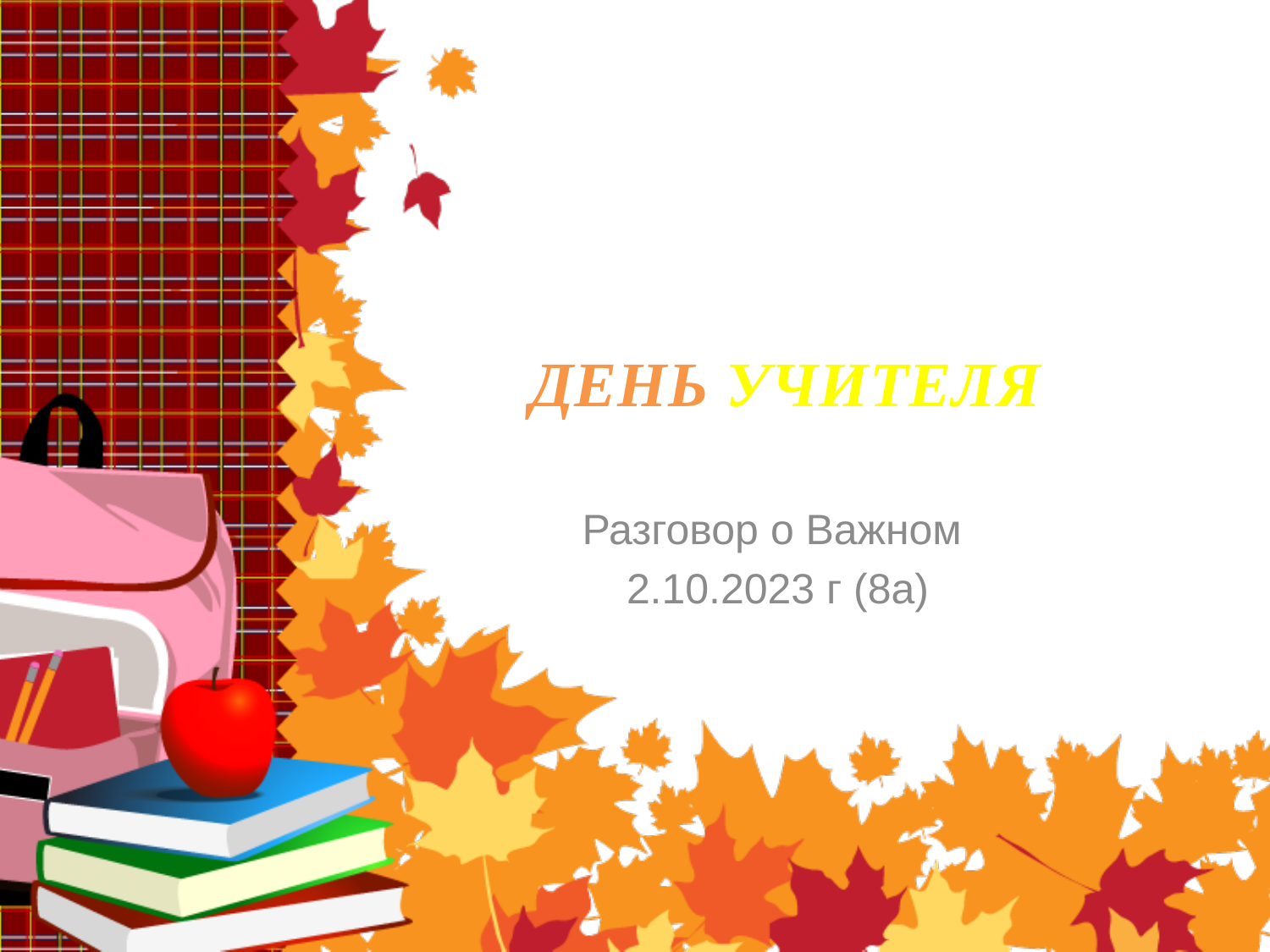

# ДЕНЬ УЧИТЕЛЯ
Разговор о Важном
2.10.2023 г (8а)